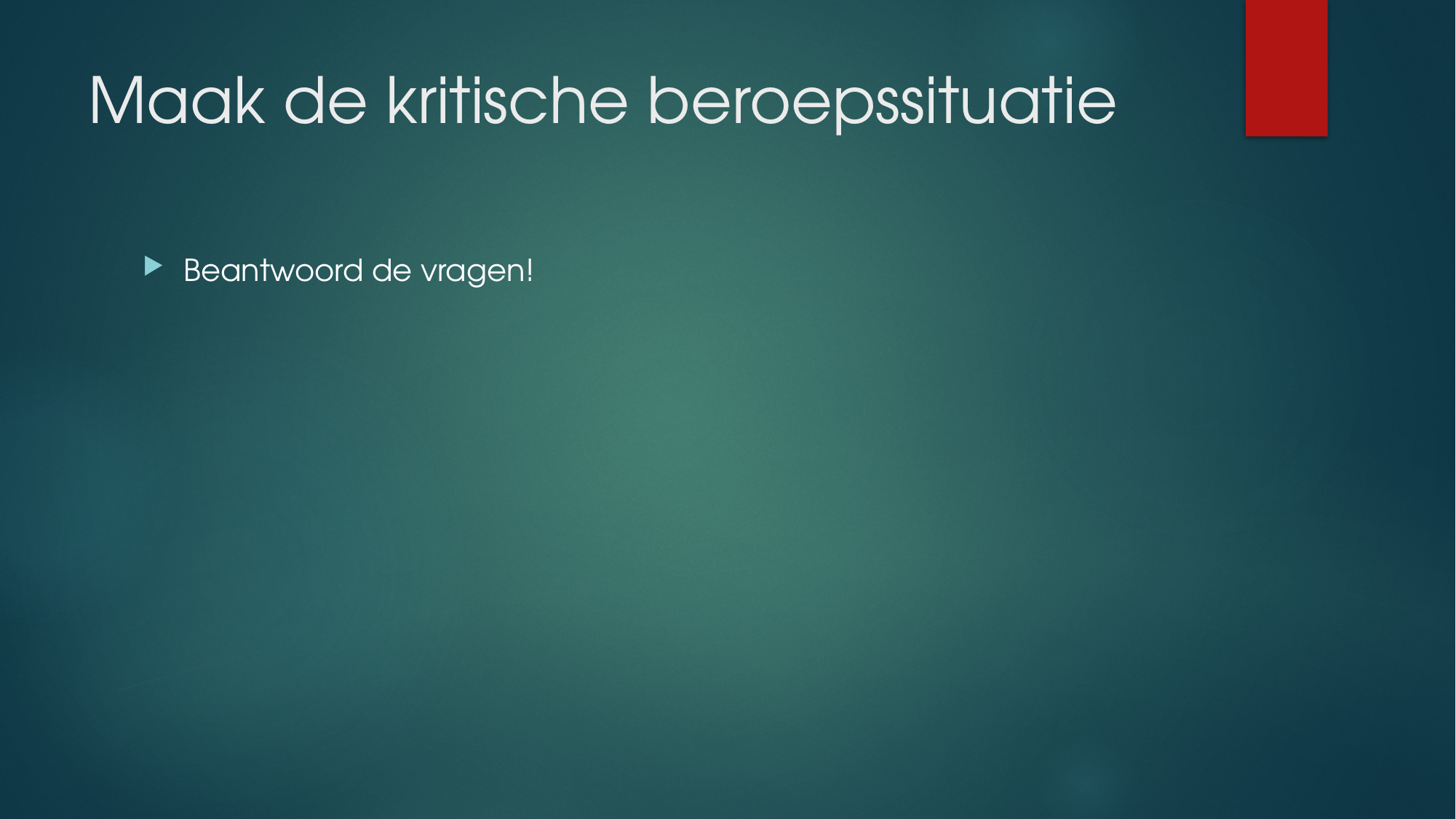

# Maak de kritische beroepssituatie
Beantwoord de vragen!